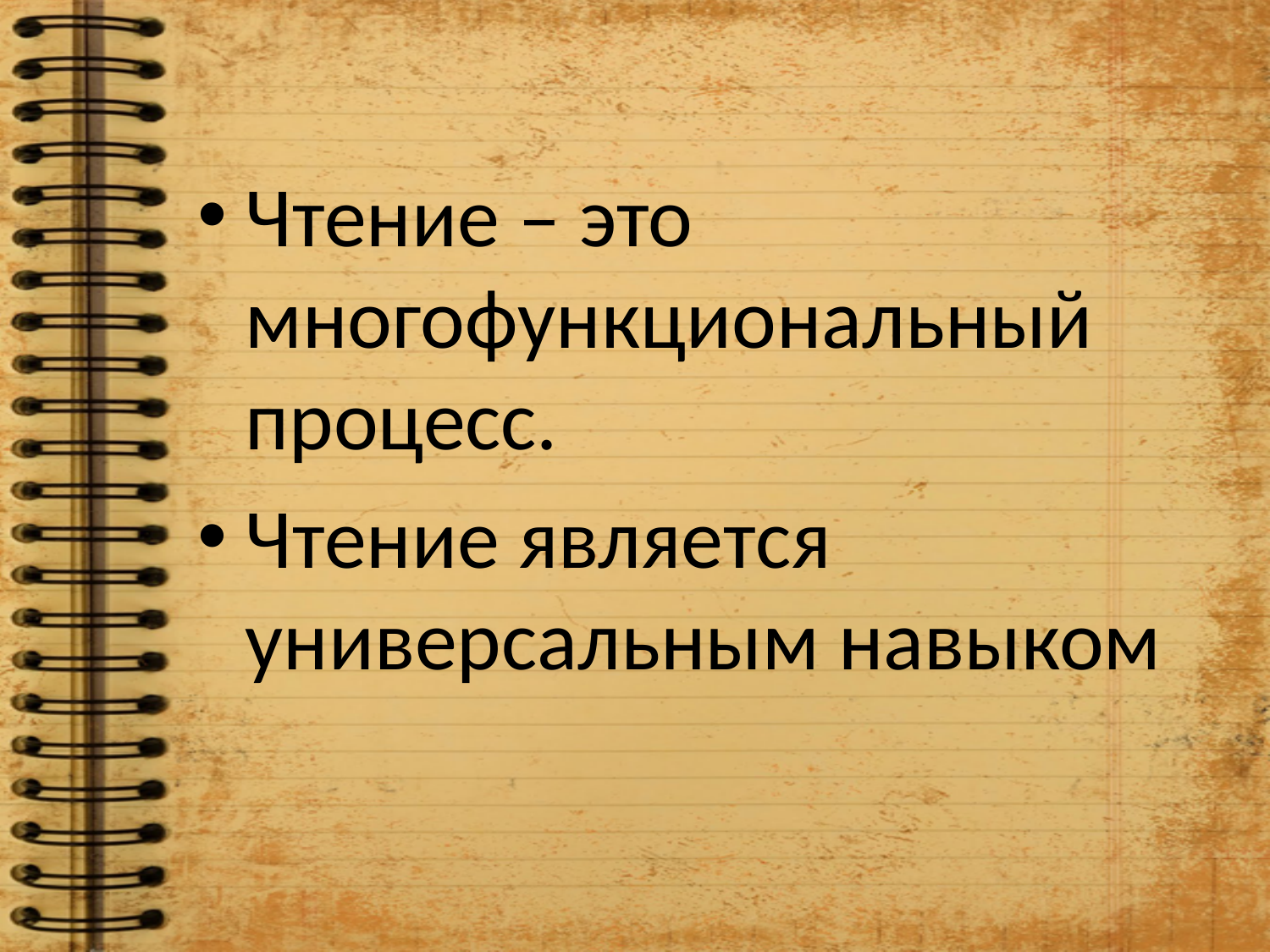

#
Чтение – это многофункциональный процесс.
Чтение является универсальным навыком